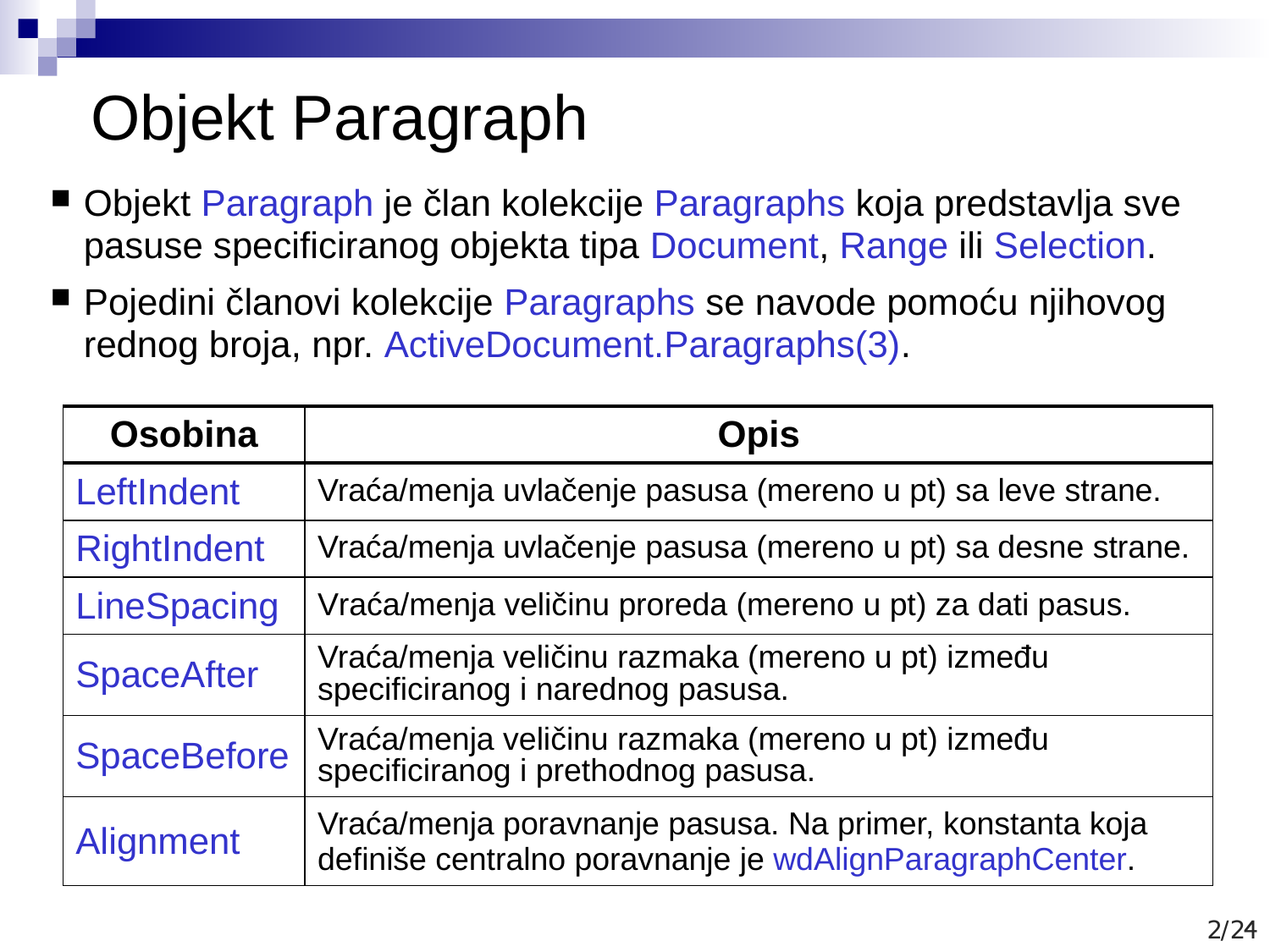

# Objekt Paragraph
Objekt Paragraph je član kolekcije Paragraphs koja predstavlja sve pasuse specificiranog objekta tipa Document, Range ili Selection.
Pojedini članovi kolekcije Paragraphs se navode pomoću njihovog rednog broja, npr. ActiveDocument.Paragraphs(3).
| Osobina | Opis |
| --- | --- |
| LeftIndent | Vraća/menja uvlačenje pasusa (mereno u pt) sa leve strane. |
| RightIndent | Vraća/menja uvlačenje pasusa (mereno u pt) sa desne strane. |
| LineSpacing | Vraća/menja veličinu proreda (mereno u pt) za dati pasus. |
| SpaceAfter | Vraća/menja veličinu razmaka (mereno u pt) između specificiranog i narednog pasusa. |
| SpaceBefore | Vraća/menja veličinu razmaka (mereno u pt) između specificiranog i prethodnog pasusa. |
| Alignment | Vraća/menja poravnanje pasusa. Na primer, konstanta koja definiše centralno poravnanje je wdAlignParagraphCenter. |
2/24